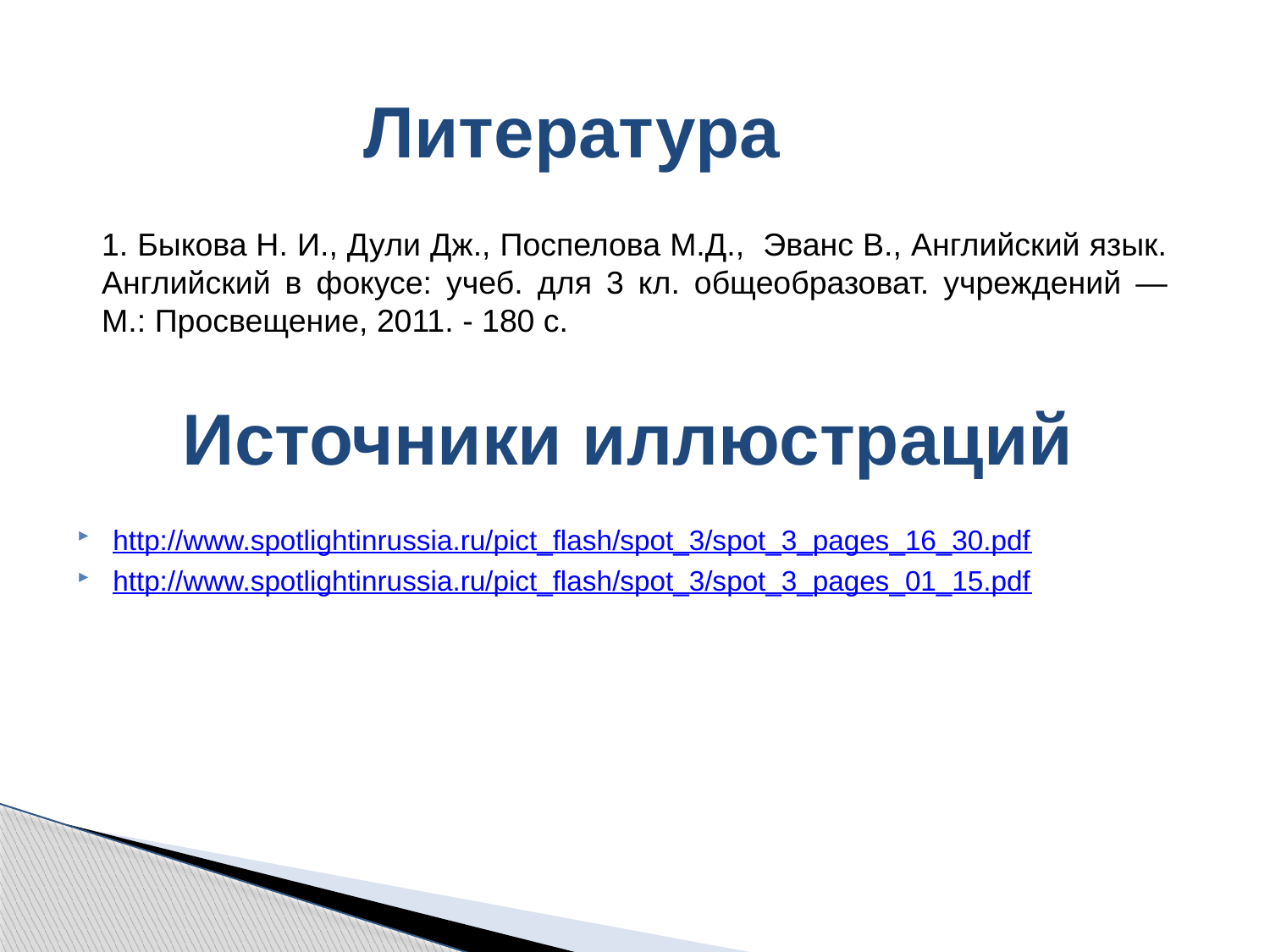

Литература
1. Быкова Н. И., Дули Дж., Поспелова М.Д.,  Эванс В., Английский язык. Английский в фокусе: учеб. для 3 кл. общеобразоват. учреждений — М.: Просвещение, 2011. - 180 с.
# Источники иллюстраций
http://www.spotlightinrussia.ru/pict_flash/spot_3/spot_3_pages_16_30.pdf
http://www.spotlightinrussia.ru/pict_flash/spot_3/spot_3_pages_01_15.pdf